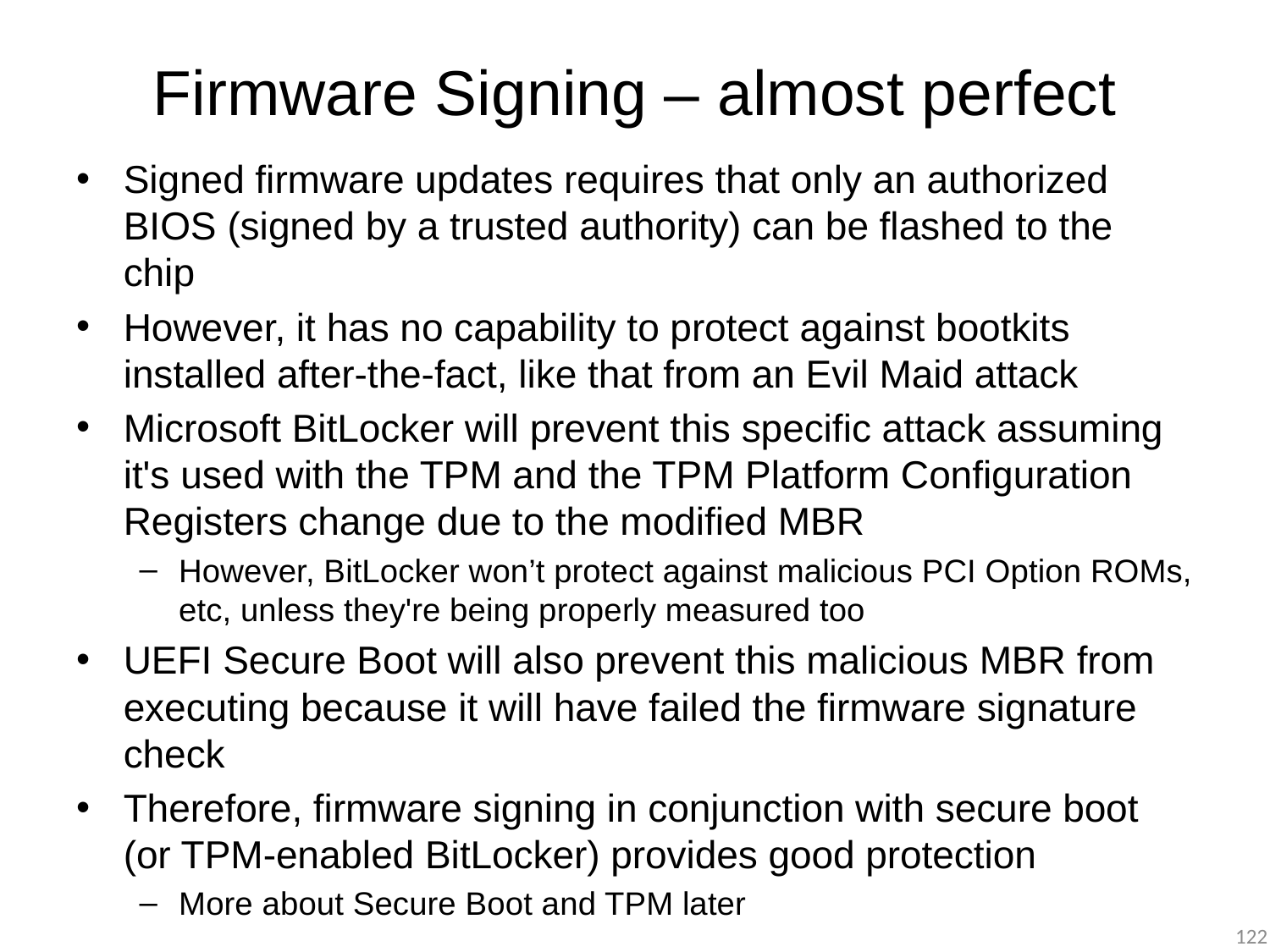

# Firmware Signing – almost perfect
Signed firmware updates requires that only an authorized BIOS (signed by a trusted authority) can be flashed to the chip
However, it has no capability to protect against bootkits installed after-the-fact, like that from an Evil Maid attack
Microsoft BitLocker will prevent this specific attack assuming it's used with the TPM and the TPM Platform Configuration Registers change due to the modified MBR
However, BitLocker won’t protect against malicious PCI Option ROMs, etc, unless they're being properly measured too
UEFI Secure Boot will also prevent this malicious MBR from executing because it will have failed the firmware signature check
Therefore, firmware signing in conjunction with secure boot (or TPM-enabled BitLocker) provides good protection
More about Secure Boot and TPM later
122